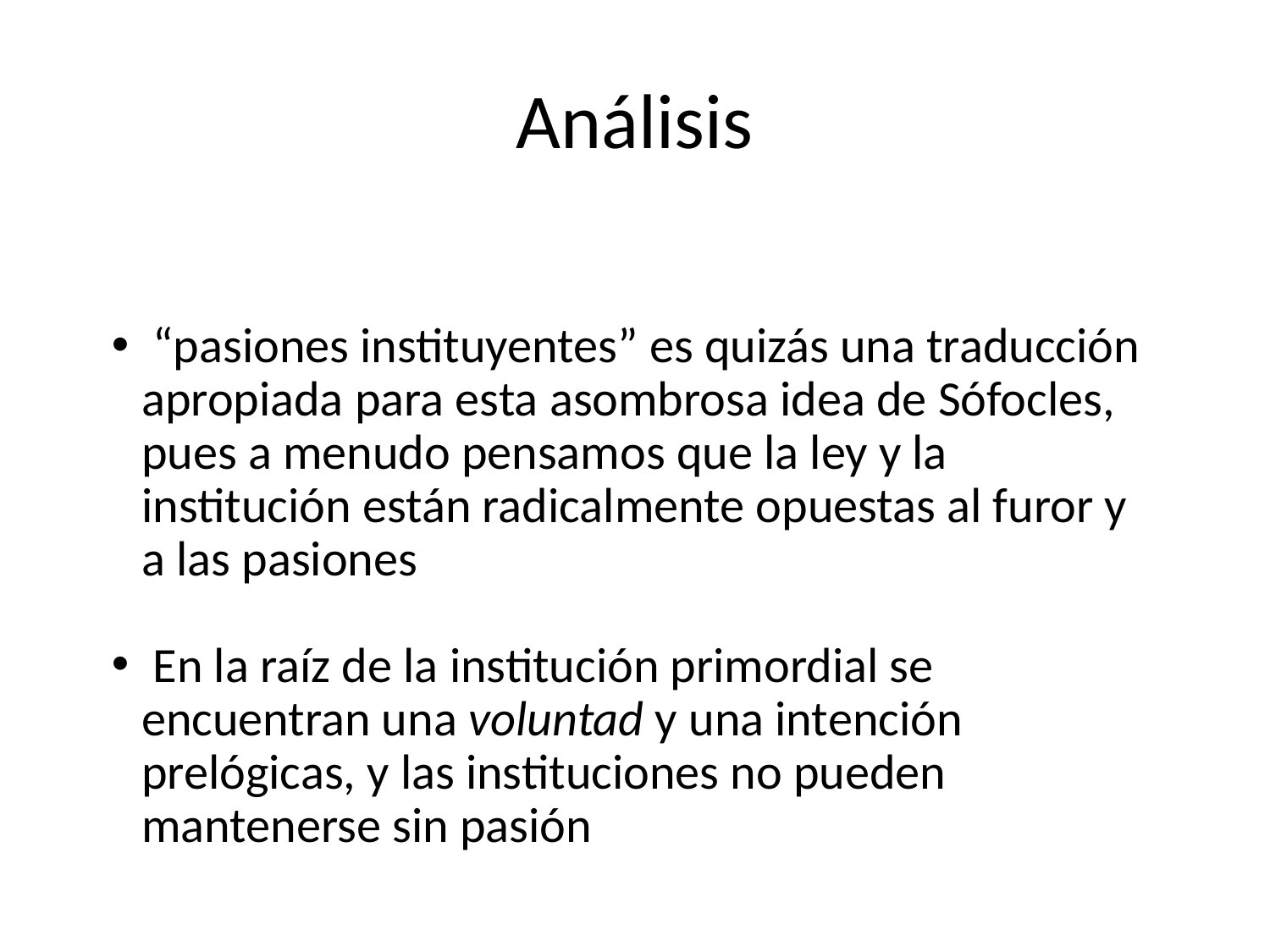

# Análisis
 “pasiones instituyentes” es quizás una traducción apropiada para esta asombrosa idea de Sófocles, pues a menudo pensamos que la ley y la institución están radicalmente opuestas al furor y a las pasiones

 En la raíz de la institución primordial se encuentran una voluntad y una intención prelógicas, y las instituciones no pueden mantenerse sin pasión